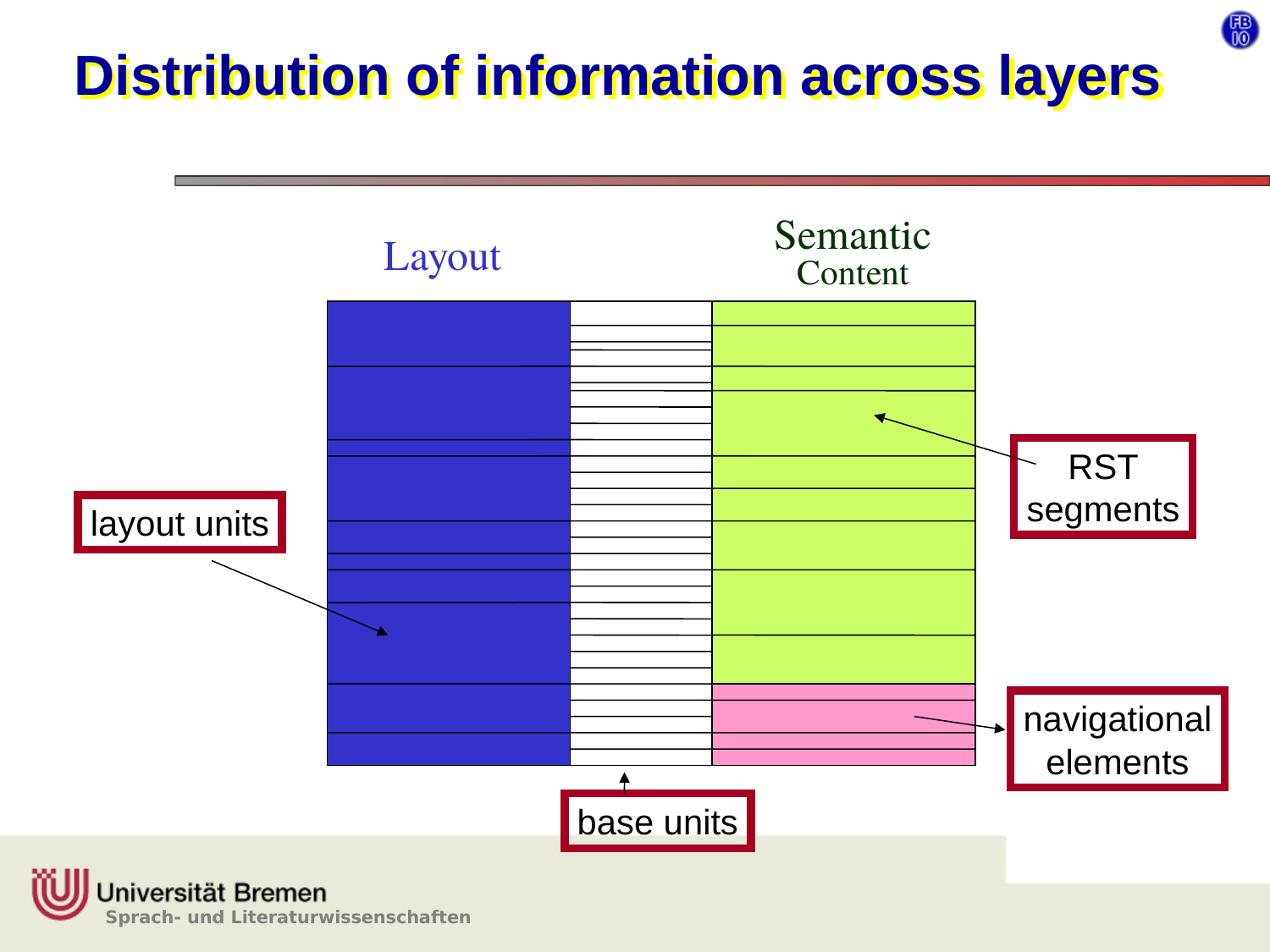

Distribution of information across layers
Semantic
Content
Layout

RST
segments

layout units

navigational
elements

base units